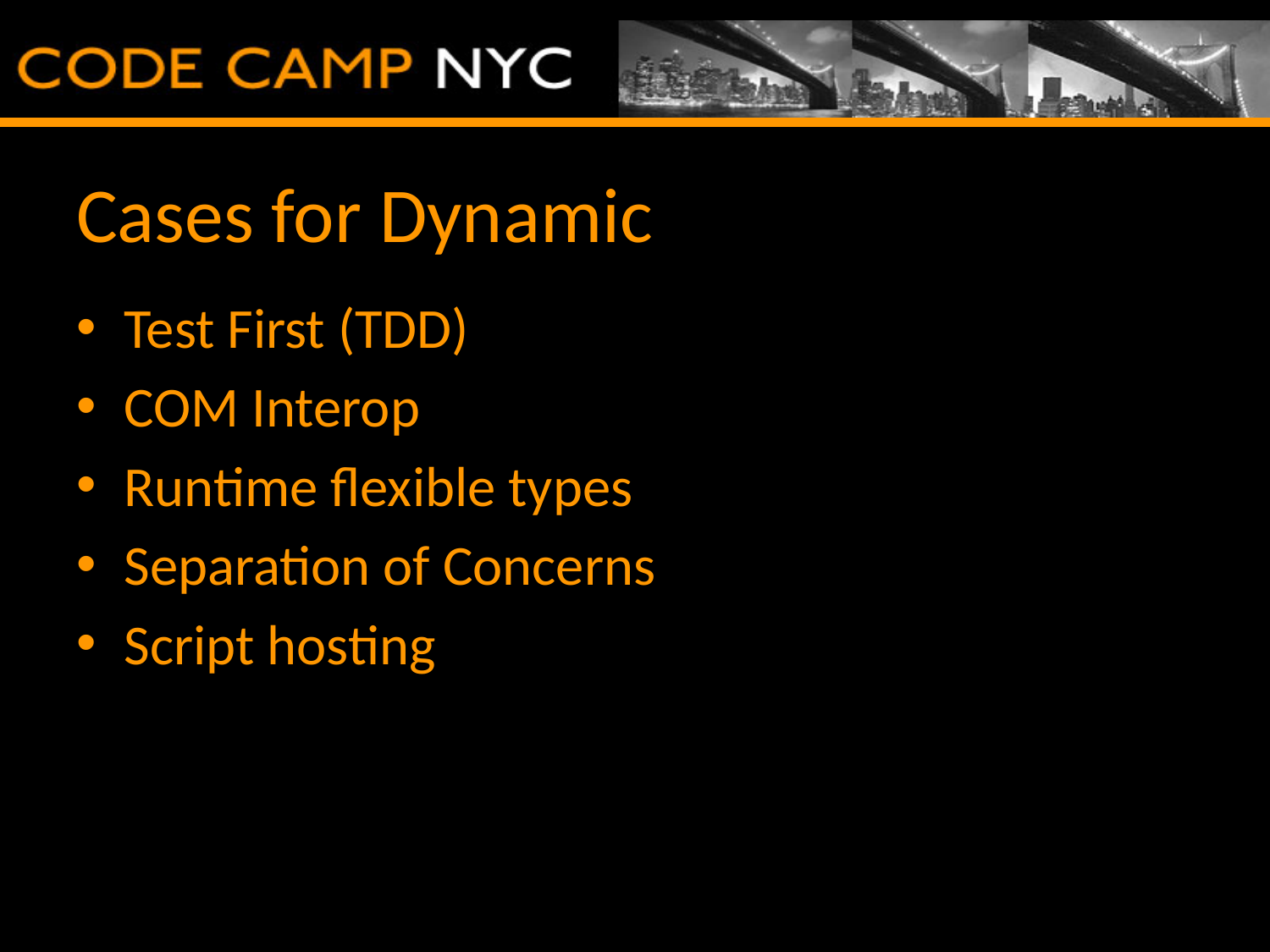

# Cases for Dynamic
Test First (TDD)
COM Interop
Runtime flexible types
Separation of Concerns
Script hosting